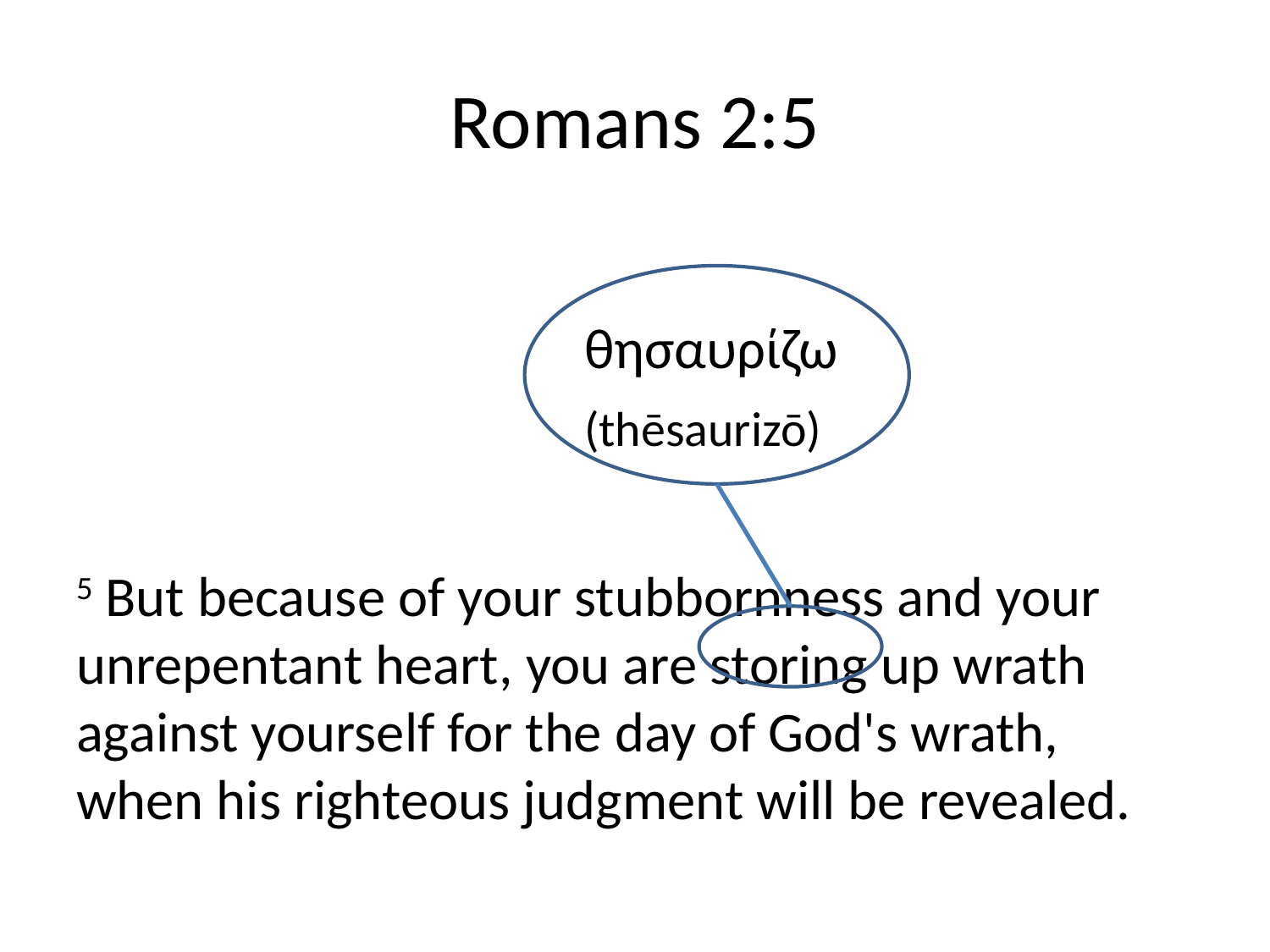

# Romans 2:5

				θησαυρίζω
				(thēsaurizō)

5 But because of your stubbornness and your unrepentant heart, you are storing up wrath against yourself for the day of God's wrath, when his righteous judgment will be revealed.